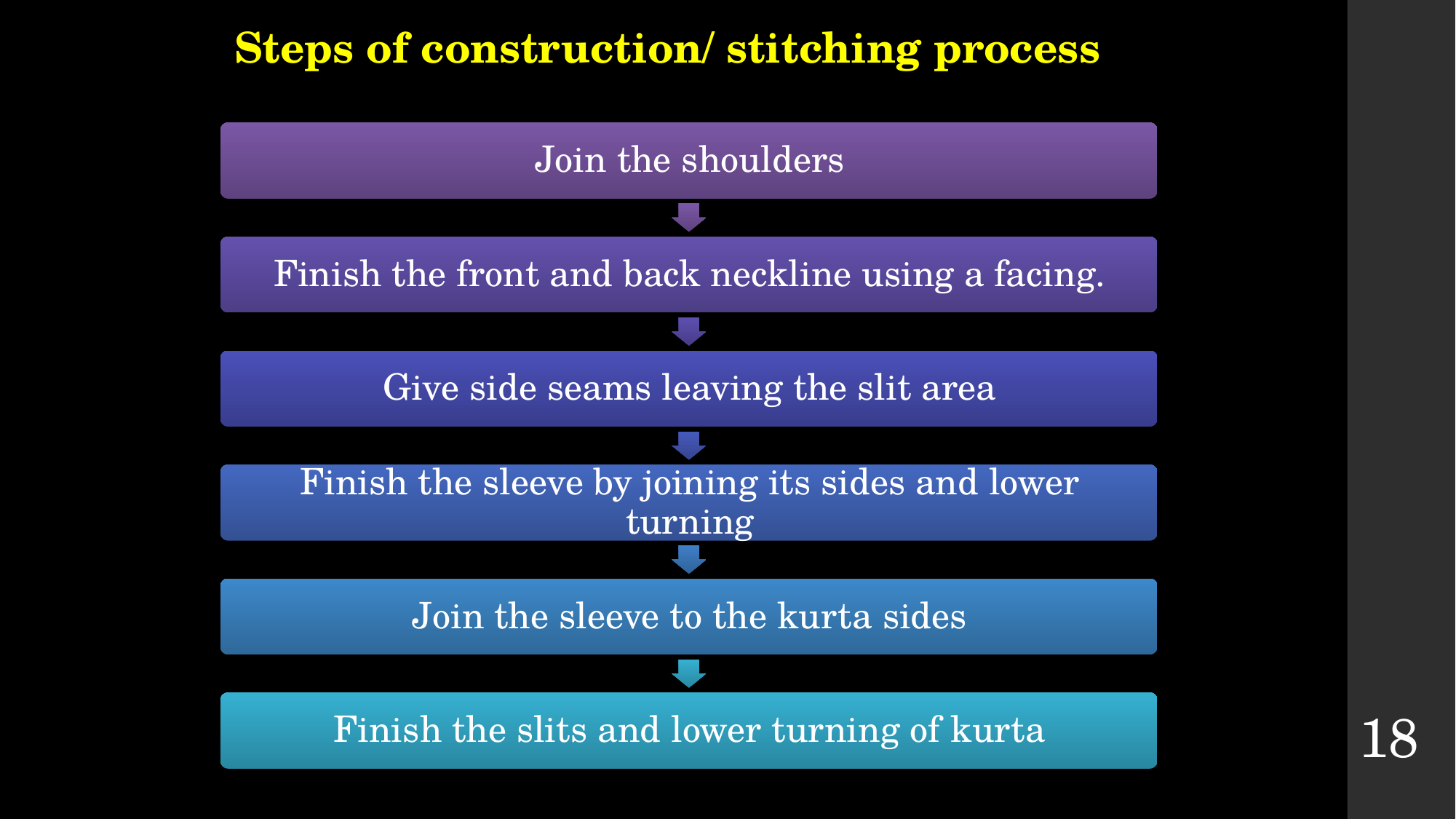

# Steps of construction/ stitching process
Join the shoulders

Finish the front and back neckline using a facing.

Give side seams leaving the slit area

Finish the sleeve by joining its sides and lower turning

Join the sleeve to the kurta sides

Finish the slits and lower turning of kurta
18